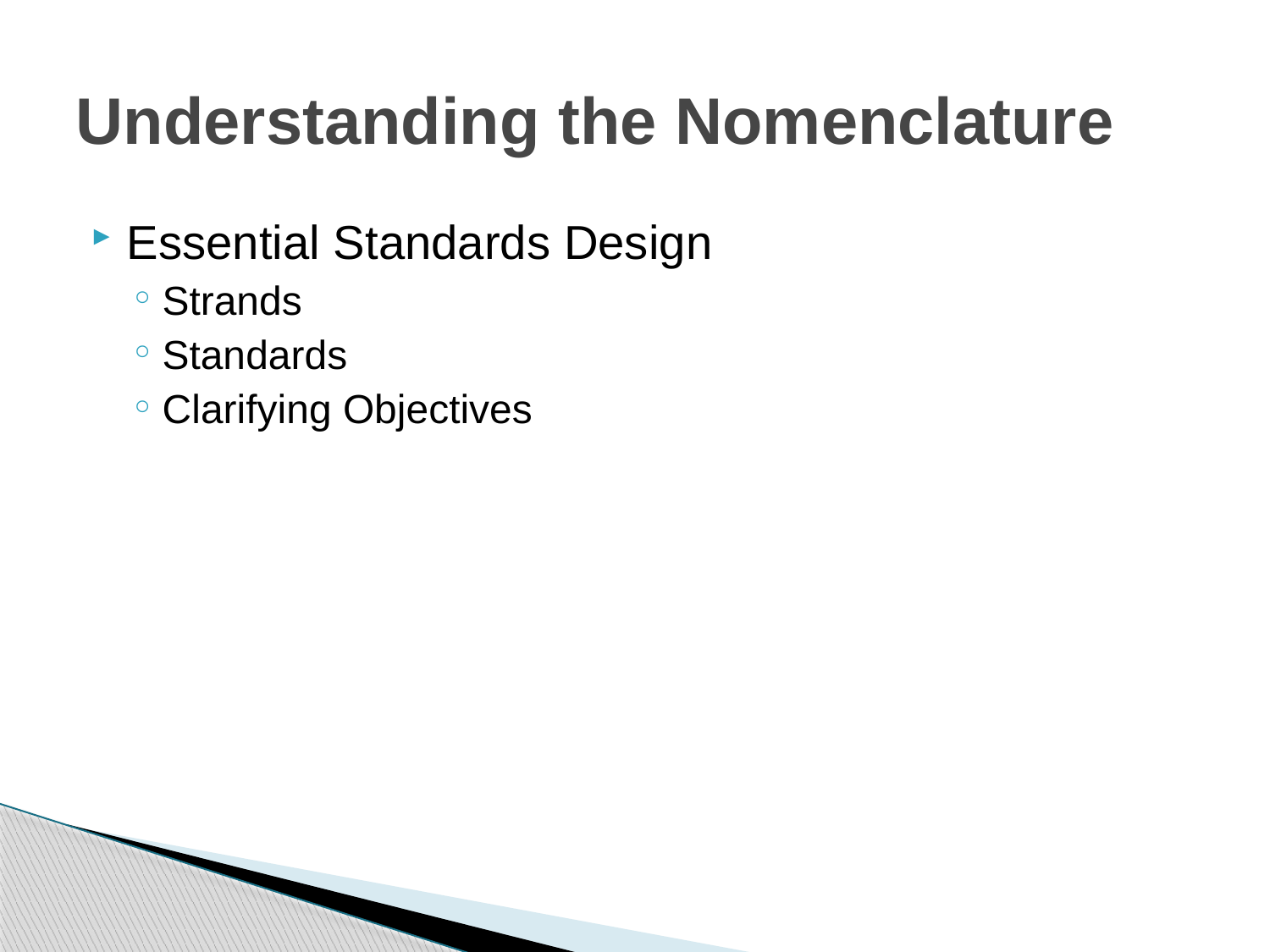

# Understanding the Nomenclature
Essential Standards Design
Strands
Standards
Clarifying Objectives